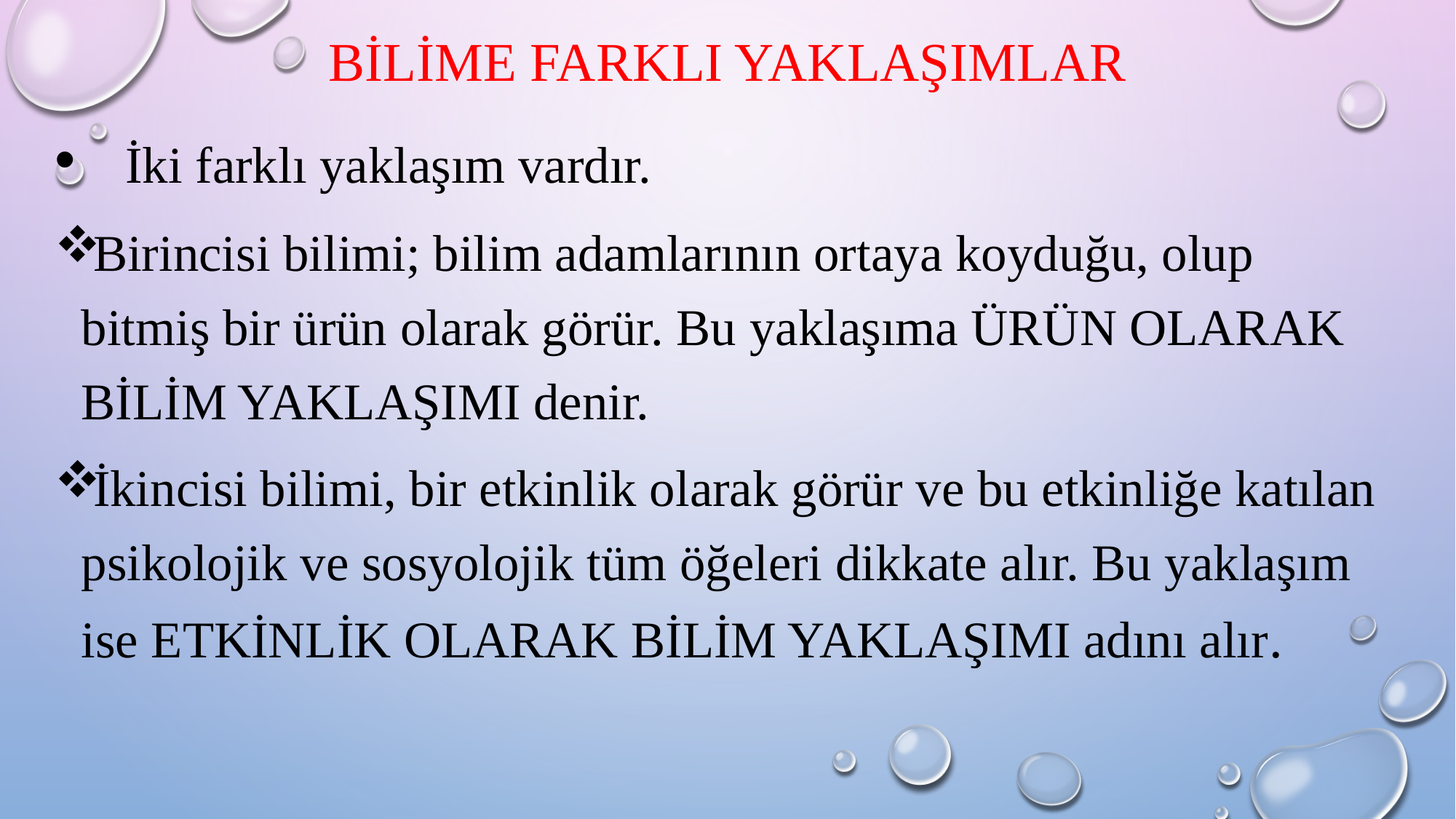

# BİLİME FARKLI YAKLAŞIMLAR
   İki farklı yaklaşım vardır.
Birincisi bilimi; bilim adamlarının ortaya koyduğu, olup bitmiş bir ürün olarak görür. Bu yaklaşıma ÜRÜN OLARAK BİLİM YAKLAŞIMI denir.
İkincisi bilimi, bir etkinlik olarak görür ve bu etkinliğe katılan psikolojik ve sosyolojik tüm öğeleri dikkate alır. Bu yaklaşım ise ETKİNLİK OLARAK BİLİM YAKLAŞIMI adını alır.